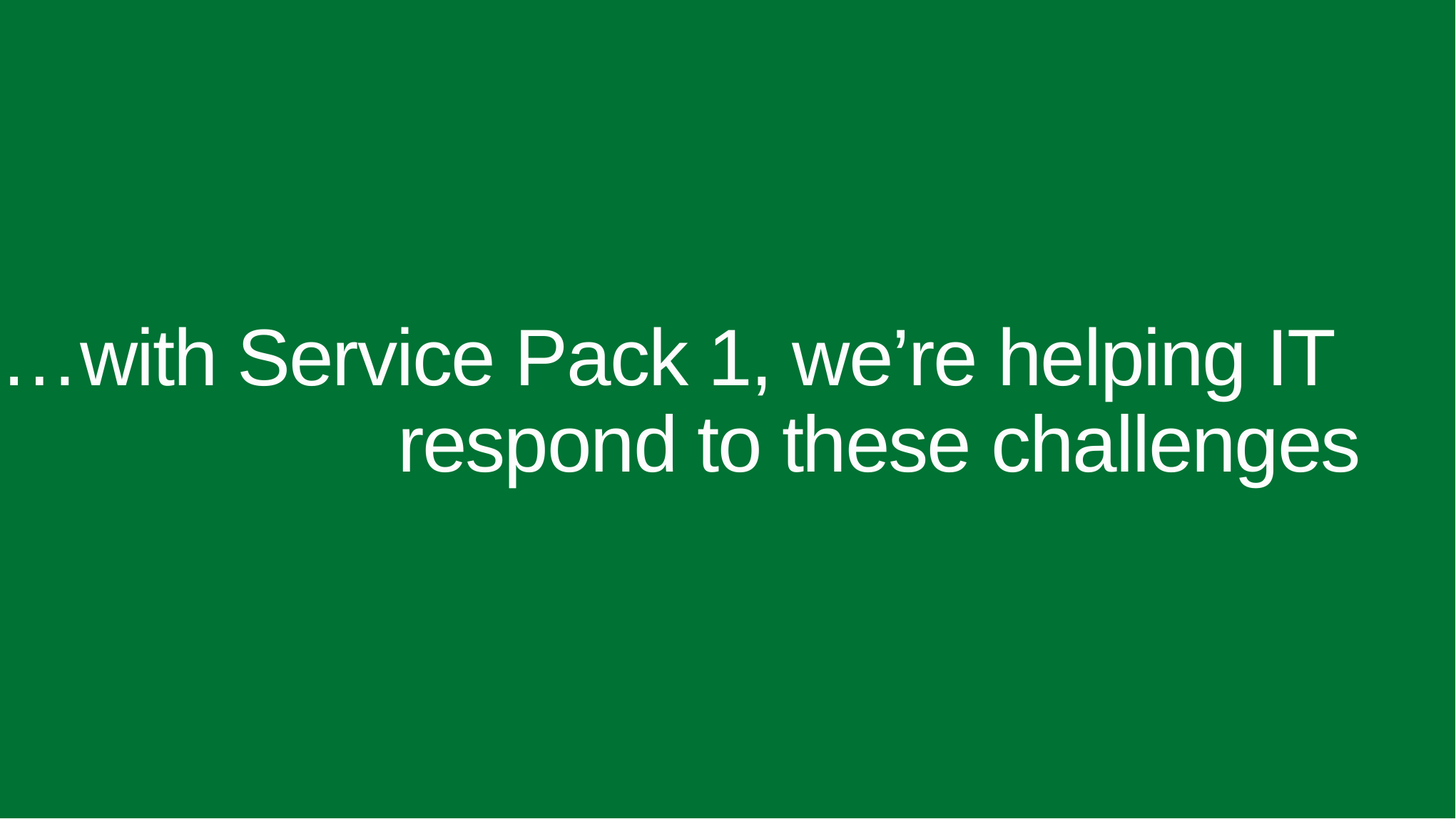

…with Service Pack 1, we’re helping IT
respond to these challenges